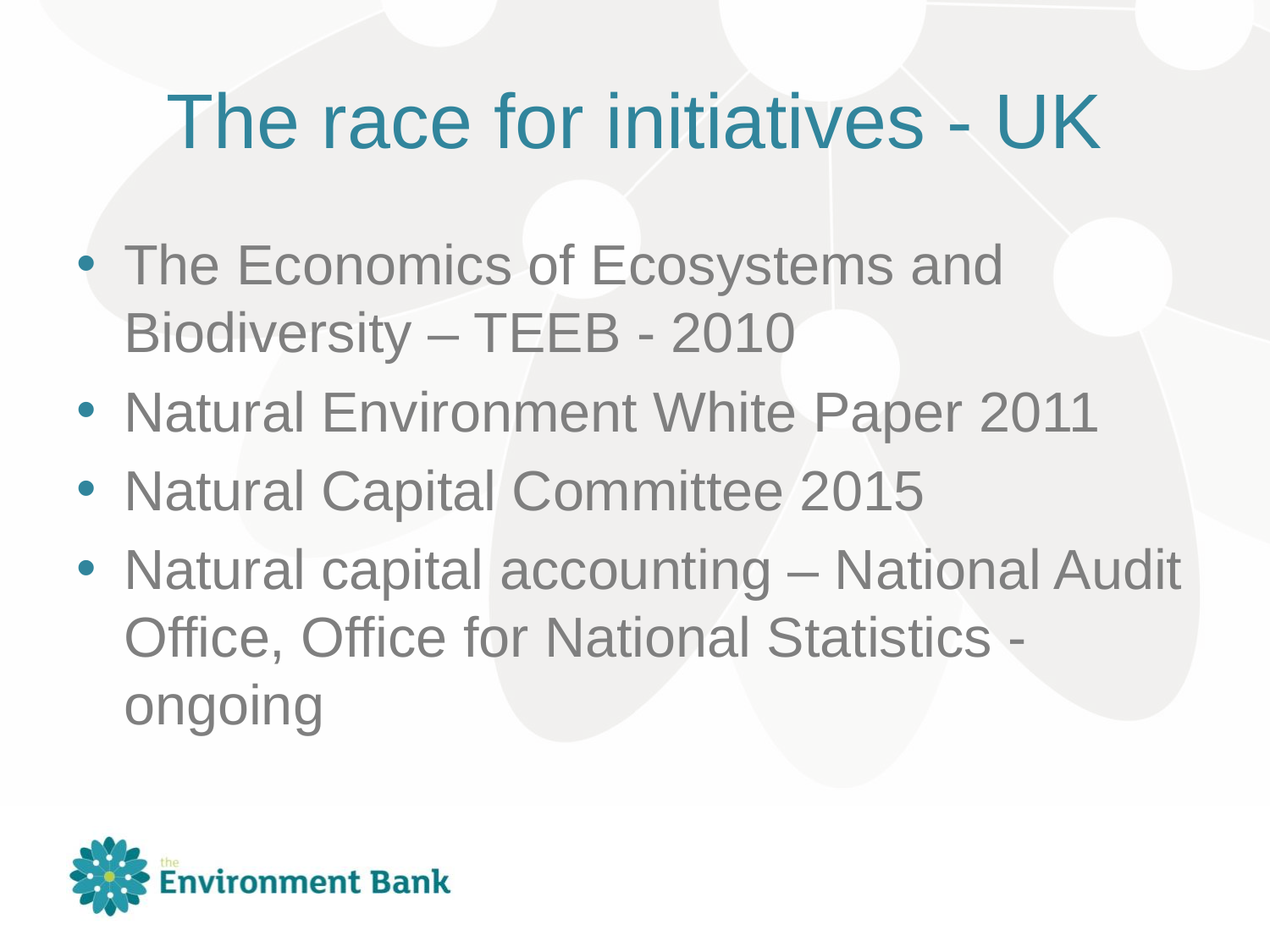

# The race for initiatives - UK
The Economics of Ecosystems and Biodiversity – TEEB - 2010
Natural Environment White Paper 2011
Natural Capital Committee 2015
Natural capital accounting – National Audit Office, Office for National Statistics - ongoing